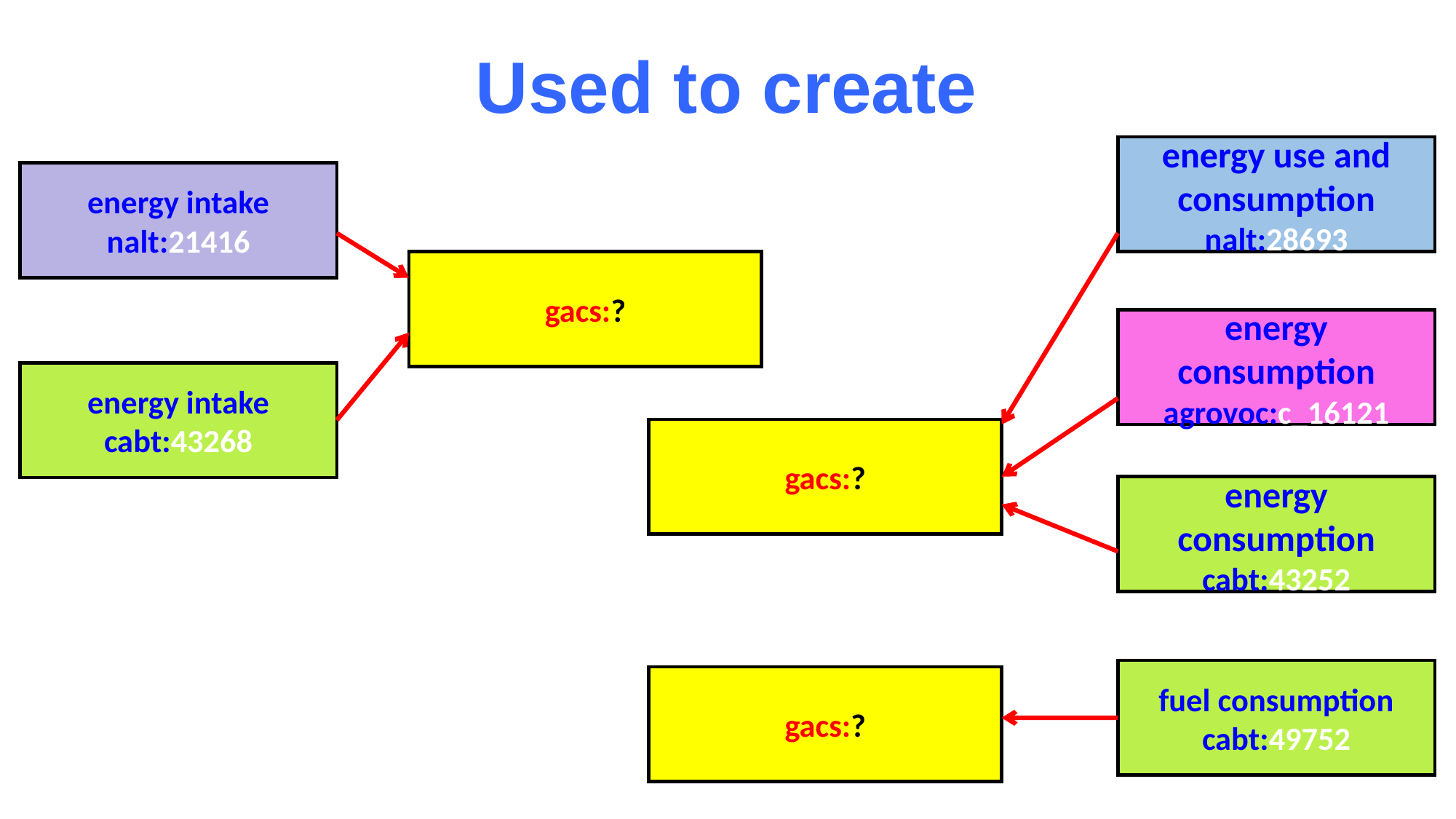

Used to create
energy use and consumption
nalt:28693
energy intake
nalt:21416
gacs:?
energy consumption
agrovoc:c_16121
energy intake
cabt:43268
gacs:?
energy consumption
cabt:43252
fuel consumption
cabt:49752
gacs:?